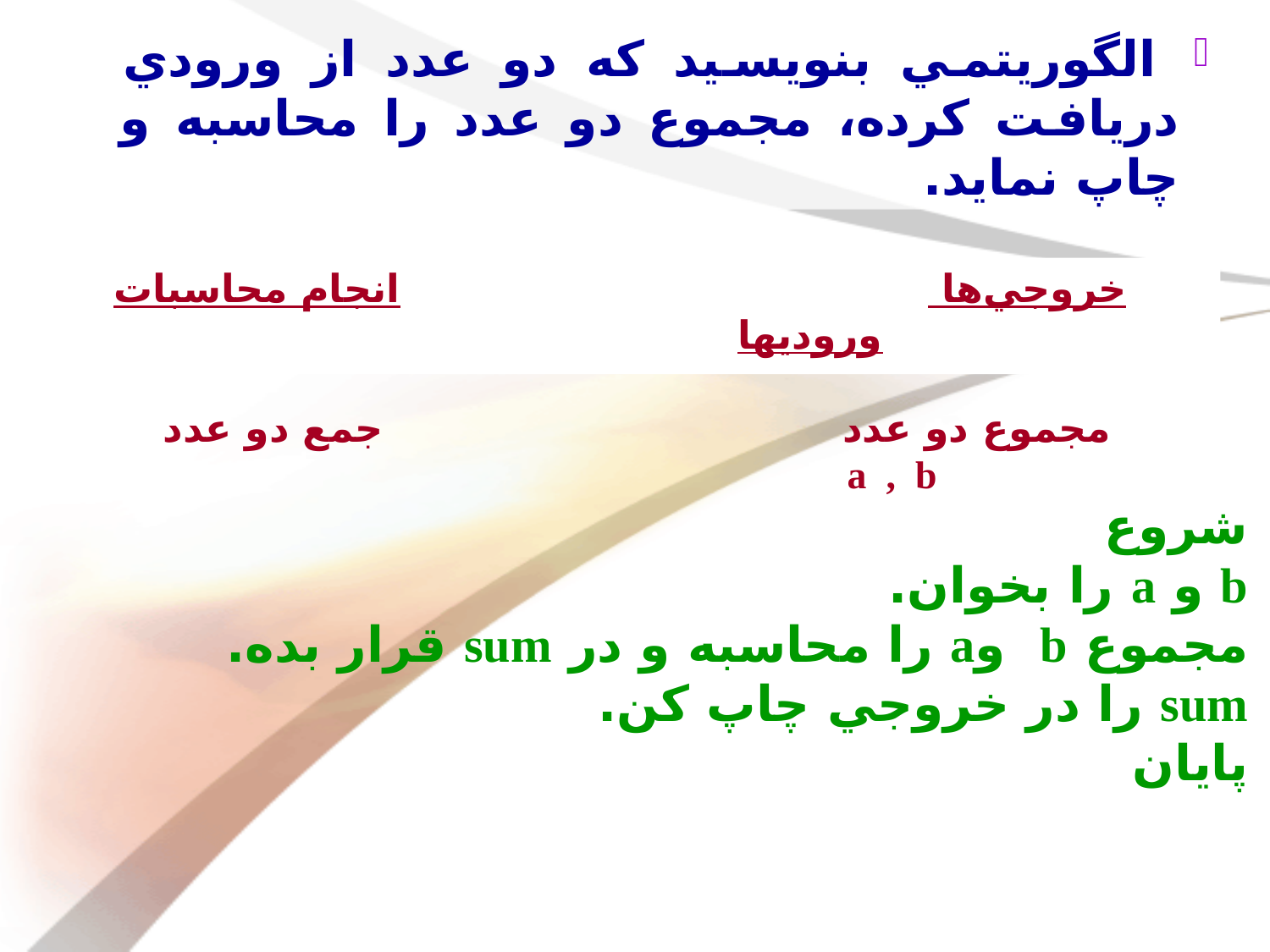

الگوريتمي بنويسيد كه دو عدد از ورودي دريافت كرده، مجموع دو عدد را محاسبه و چاپ نمايد.
        خروجي‌ها                                        انجام محاسبات                            وروديها

       مجموع دو عدد                                  جمع دو عدد                           a  ,  b

شروع
b و a را بخوان.
مجموع b  وa را محاسبه و در sum قرار بده.
sum را در خروجي چاپ كن.
پايان